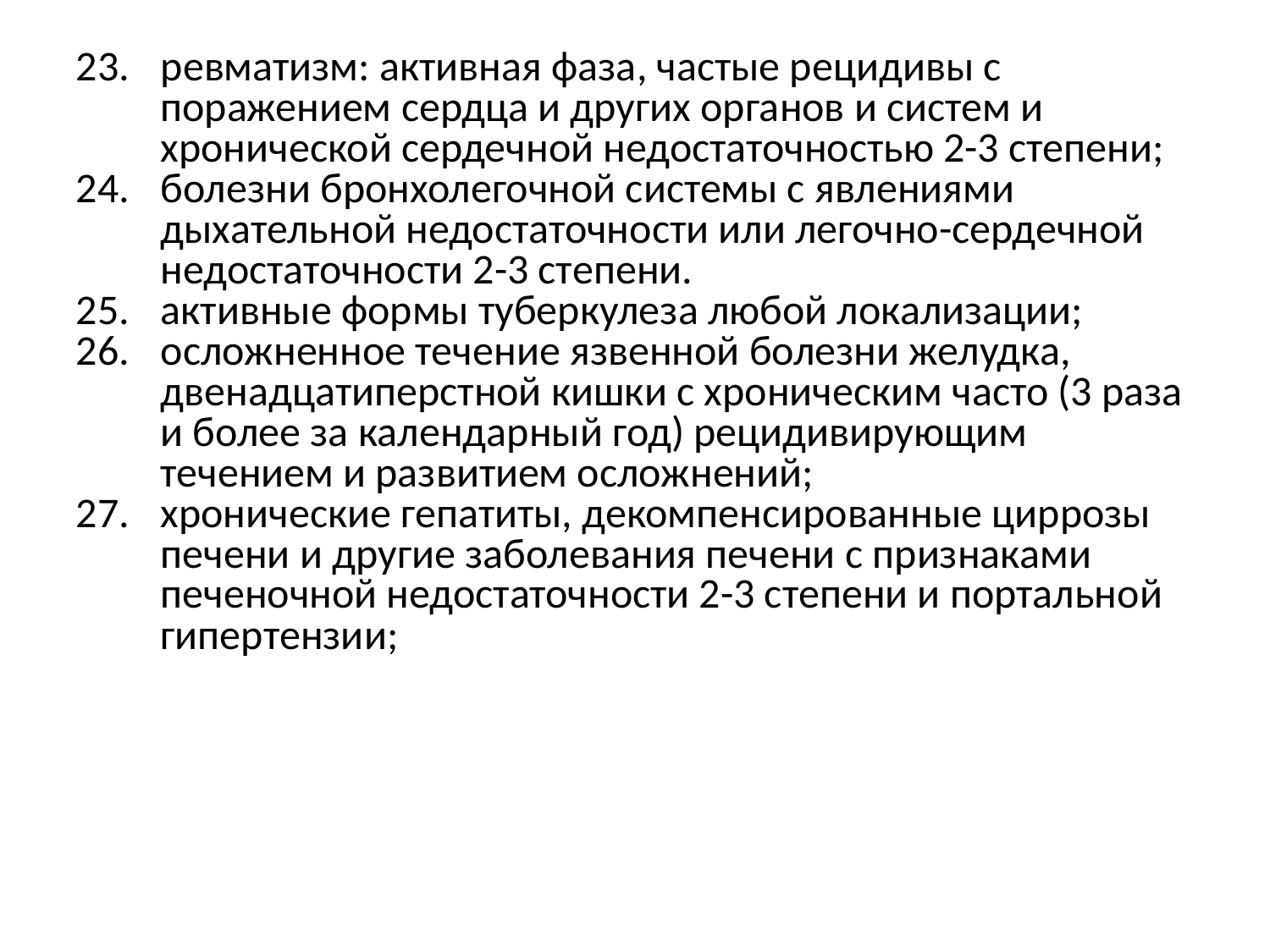

ревматизм: активная фаза, частые рецидивы с поражением сердца и других органов и систем и хронической сердечной недостаточностью 2-3 степени;
болезни бронхолегочной системы с явлениями дыхательной недостаточности или легочно-сердечной недостаточности 2-3 степени.
активные формы туберкулеза любой локализации;
осложненное течение язвенной болезни желудка, двенадцатиперстной кишки с хроническим часто (3 раза и более за календарный год) рецидивирующим течением и развитием осложнений;
хронические гепатиты, декомпенсированные циррозы печени и другие заболевания печени с признаками печеночной недостаточности 2-3 степени и портальной гипертензии;